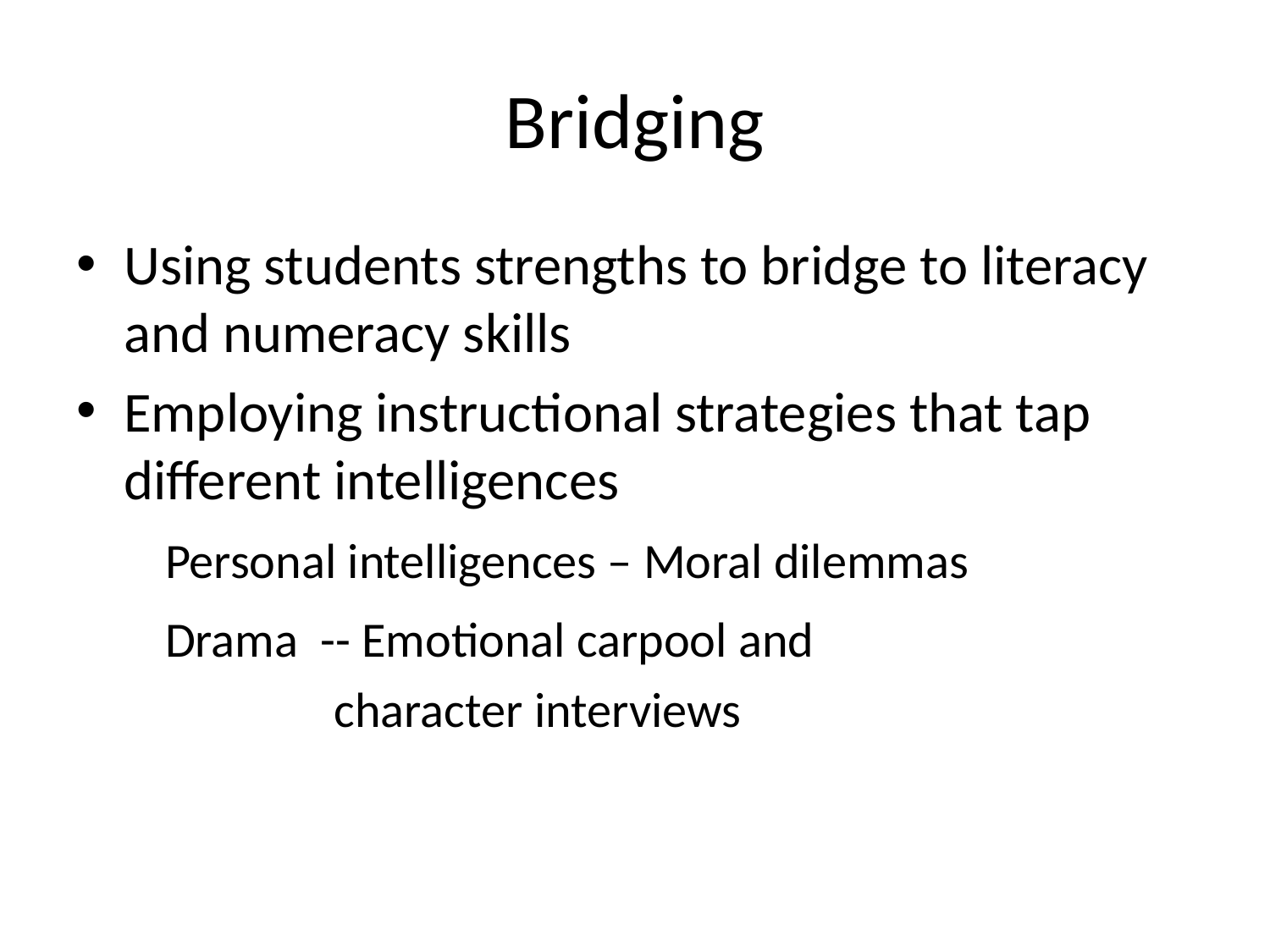

# Bridging
Using students strengths to bridge to literacy and numeracy skills
Employing instructional strategies that tap different intelligences
       Personal intelligences – Moral dilemmas
       Drama  -- Emotional carpool and
                       character interviews